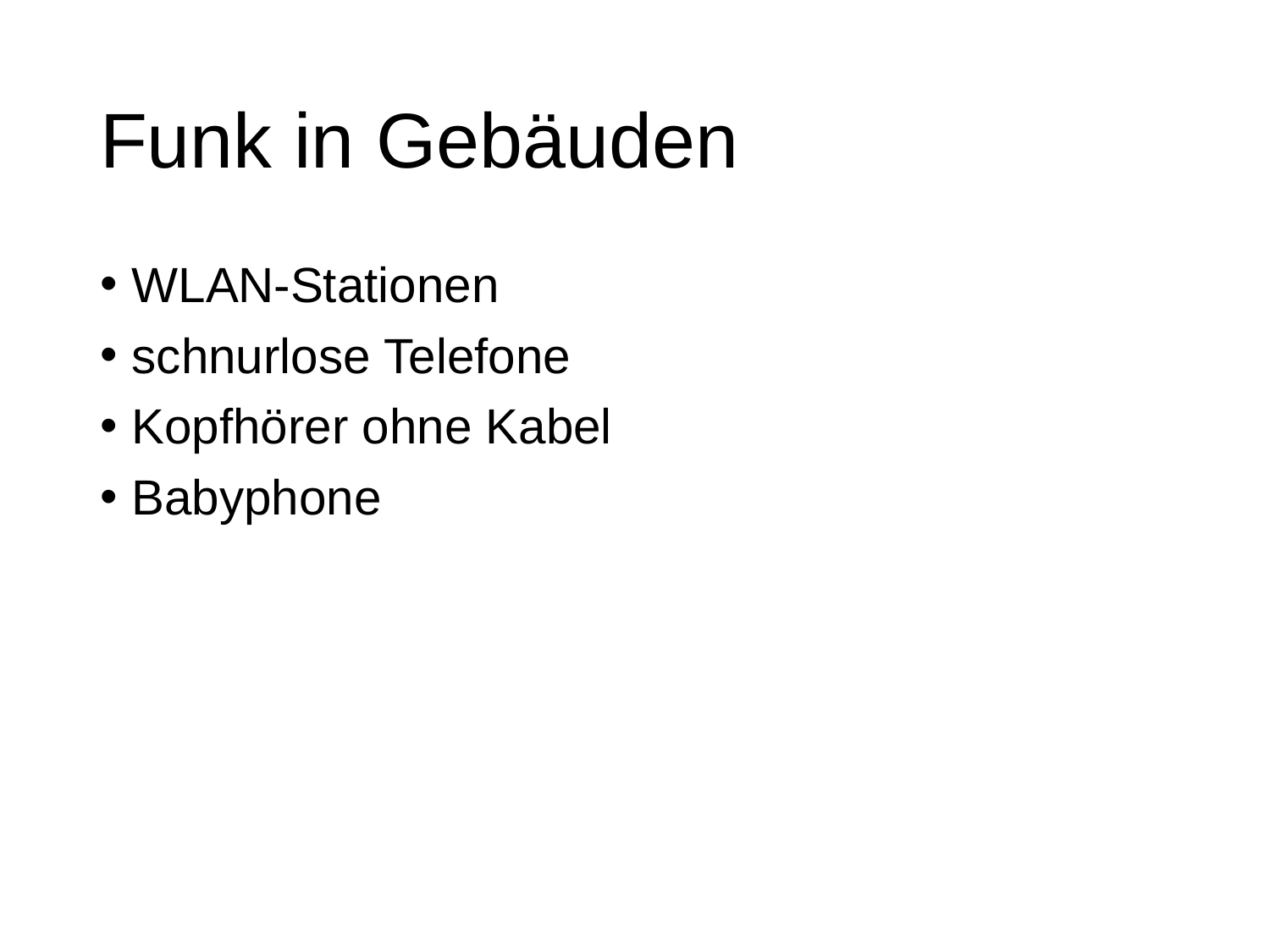

# Funk in Gebäuden
WLAN-Stationen
schnurlose Telefone
Kopfhörer ohne Kabel
Babyphone